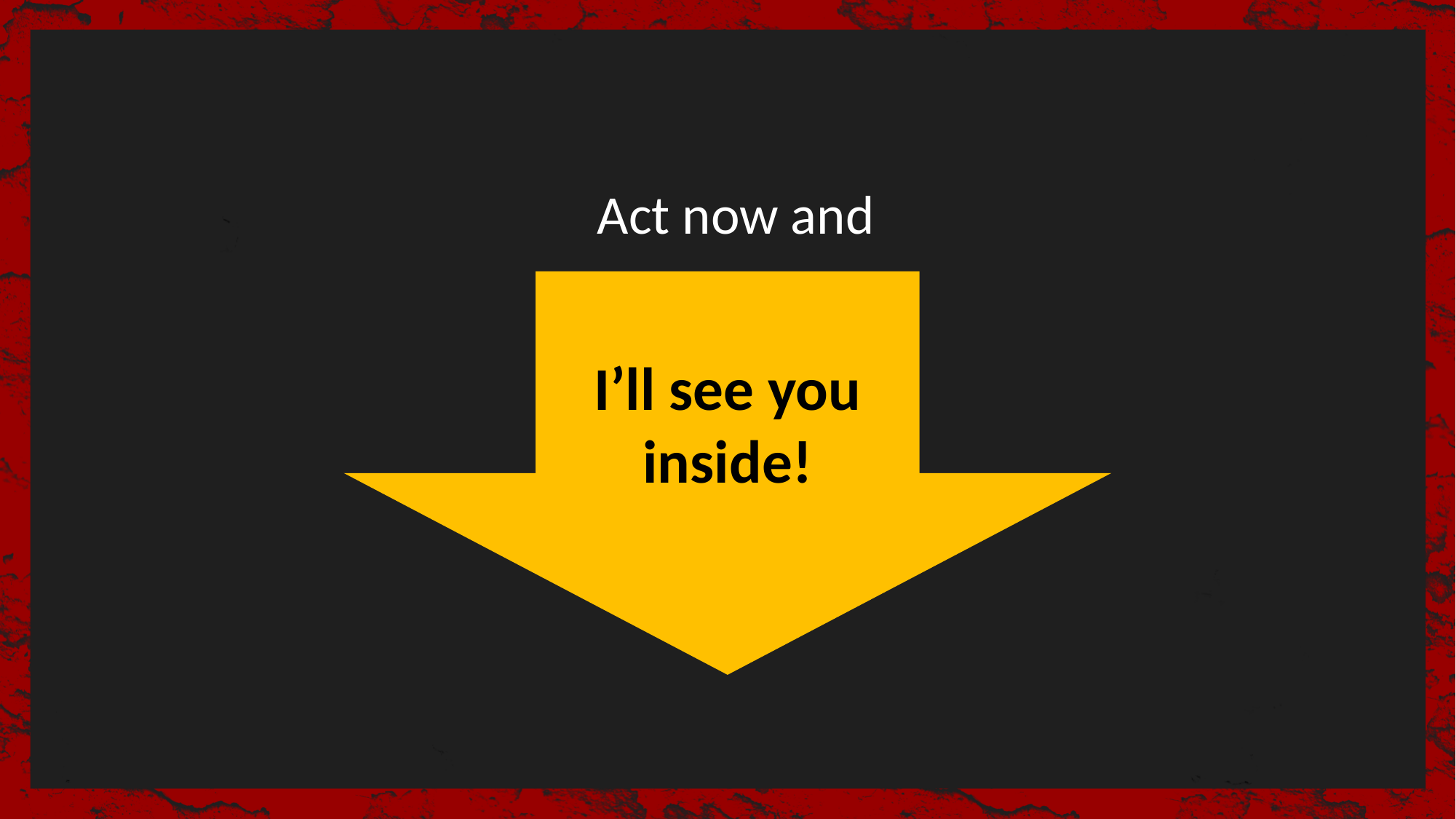

Act now and

I’ll see you inside!